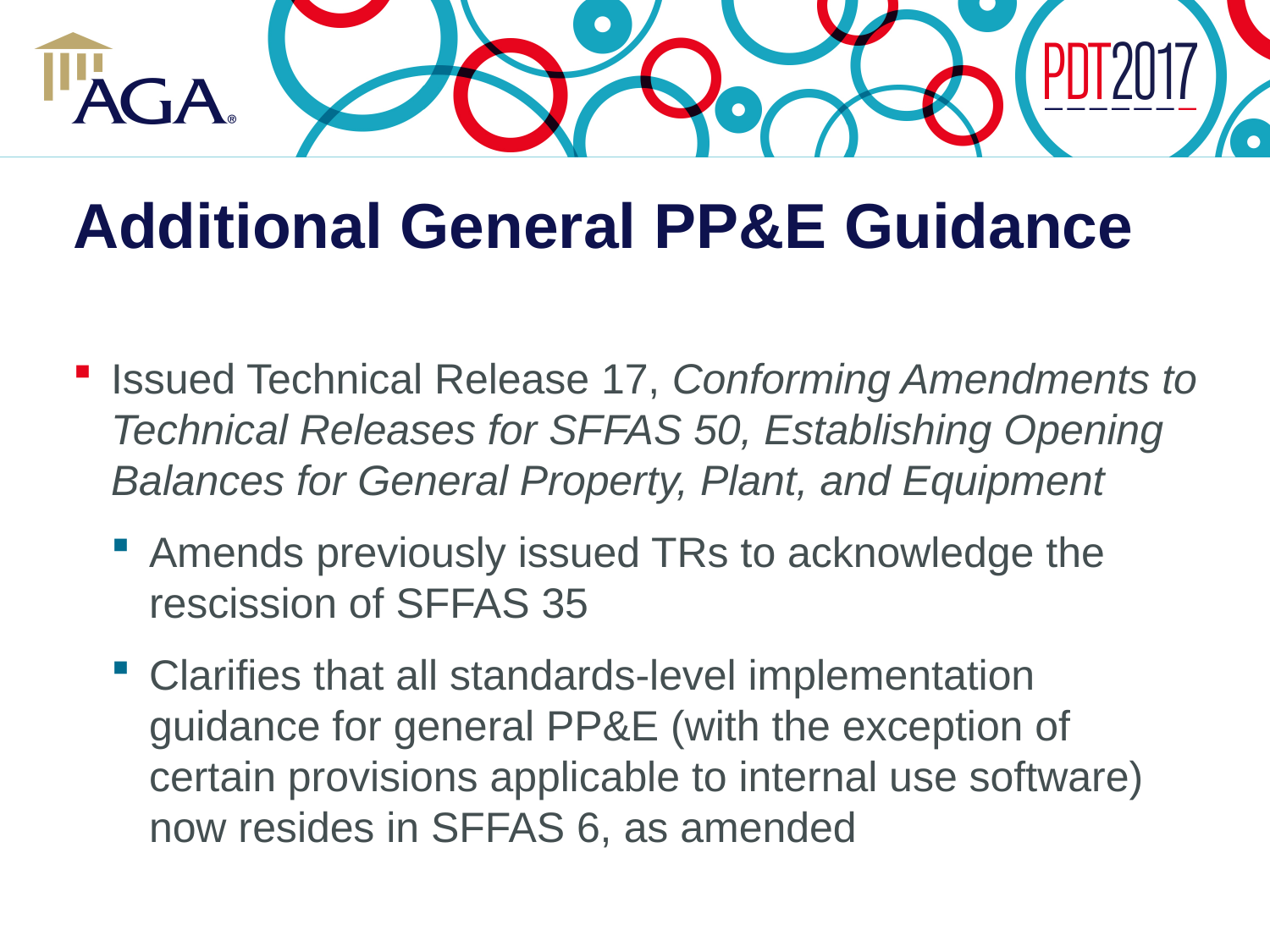

# Additional General PP&E Guidance
Issued Technical Release 17, Conforming Amendments to Technical Releases for SFFAS 50, Establishing Opening Balances for General Property, Plant, and Equipment
Amends previously issued TRs to acknowledge the rescission of SFFAS 35
Clarifies that all standards-level implementation guidance for general PP&E (with the exception of certain provisions applicable to internal use software) now resides in SFFAS 6, as amended